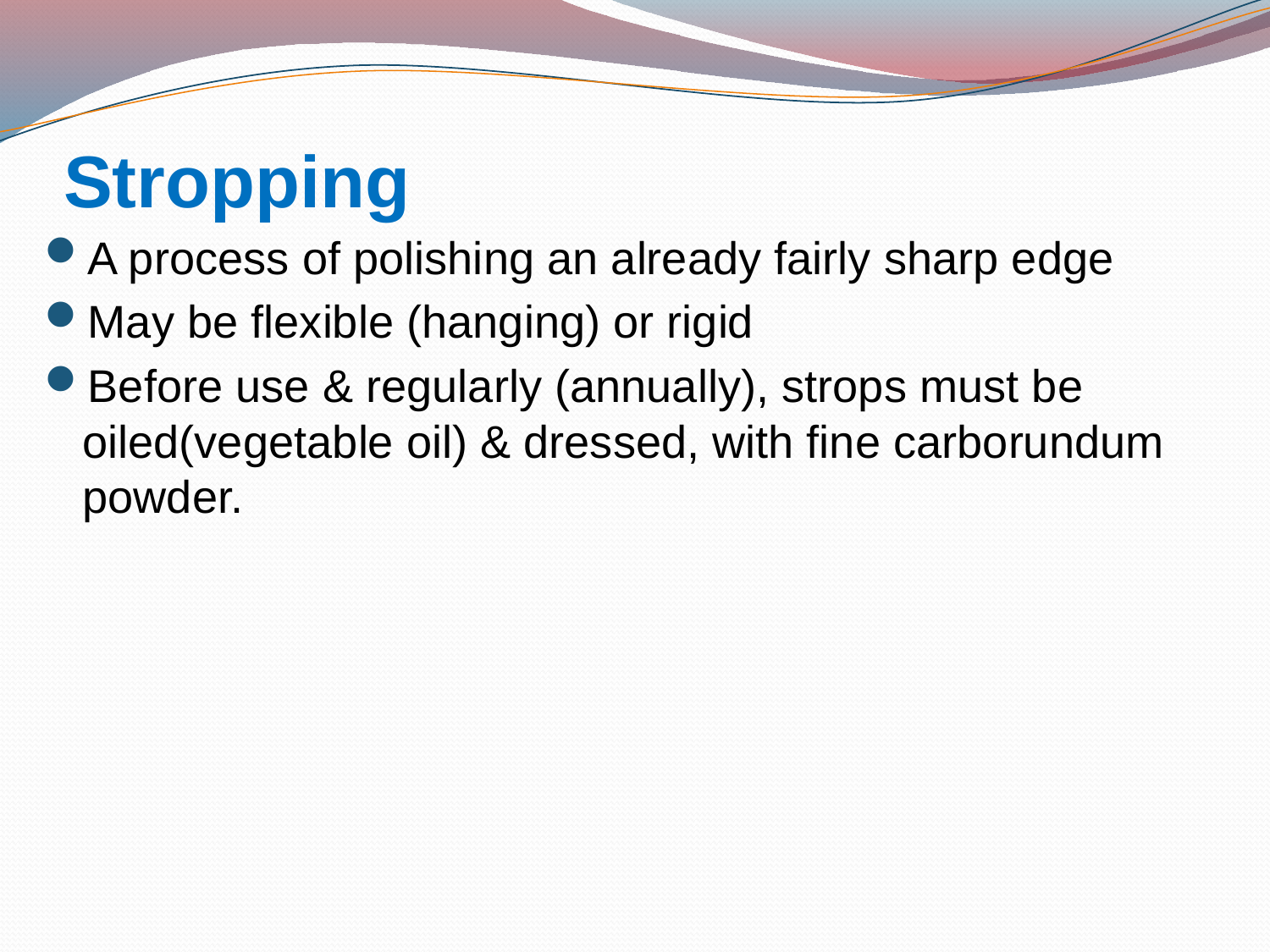

# Stropping
A process of polishing an already fairly sharp edge
May be flexible (hanging) or rigid
Before use & regularly (annually), strops must be oiled(vegetable oil) & dressed, with fine carborundum powder.